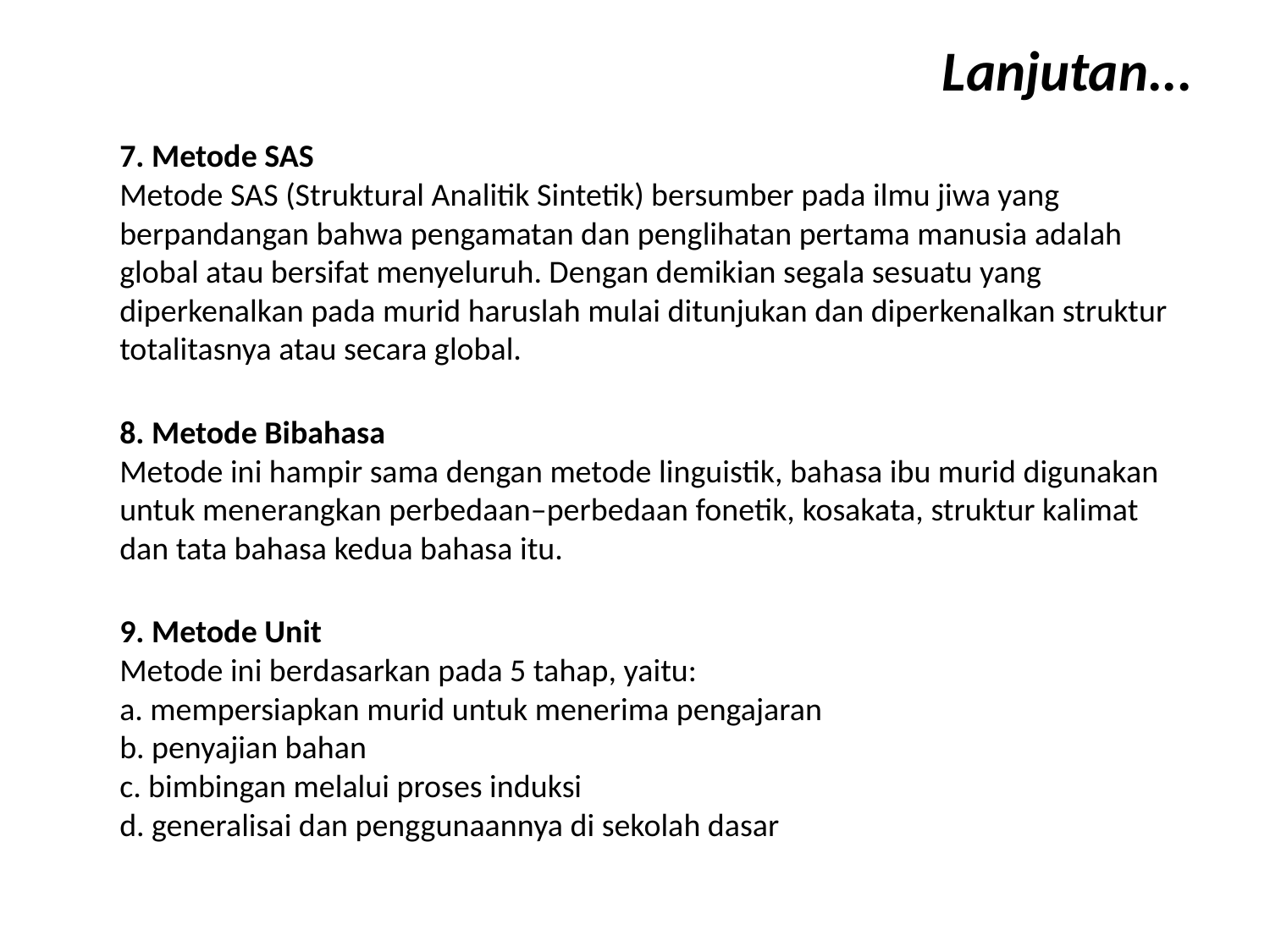

# Lanjutan...
	7. Metode SAS
Metode SAS (Struktural Analitik Sintetik) bersumber pada ilmu jiwa yang berpandangan bahwa pengamatan dan penglihatan pertama manusia adalah global atau bersifat menyeluruh. Dengan demikian segala sesuatu yang diperkenalkan pada murid haruslah mulai ditunjukan dan diperkenalkan struktur totalitasnya atau secara global.
8. Metode Bibahasa
Metode ini hampir sama dengan metode linguistik, bahasa ibu murid digunakan untuk menerangkan perbedaan–perbedaan fonetik, kosakata, struktur kalimat dan tata bahasa kedua bahasa itu.
9. Metode Unit
Metode ini berdasarkan pada 5 tahap, yaitu:
a. mempersiapkan murid untuk menerima pengajaran
b. penyajian bahan
c. bimbingan melalui proses induksi
d. generalisai dan penggunaannya di sekolah dasar